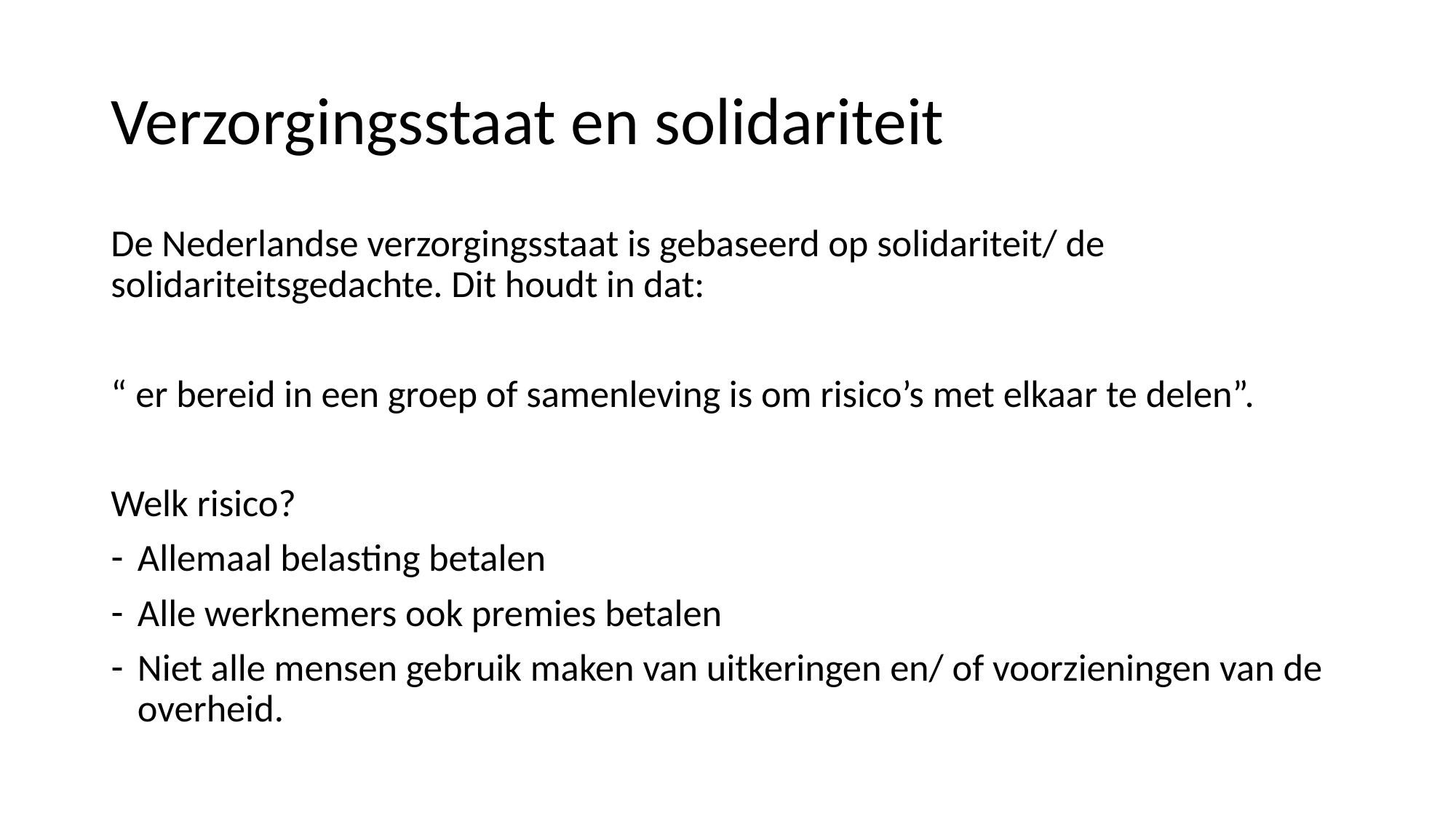

# Verzorgingsstaat en solidariteit
De Nederlandse verzorgingsstaat is gebaseerd op solidariteit/ de solidariteitsgedachte. Dit houdt in dat:

“ er bereid in een groep of samenleving is om risico’s met elkaar te delen”.

Welk risico?
Allemaal belasting betalen
Alle werknemers ook premies betalen
Niet alle mensen gebruik maken van uitkeringen en/ of voorzieningen van de overheid.